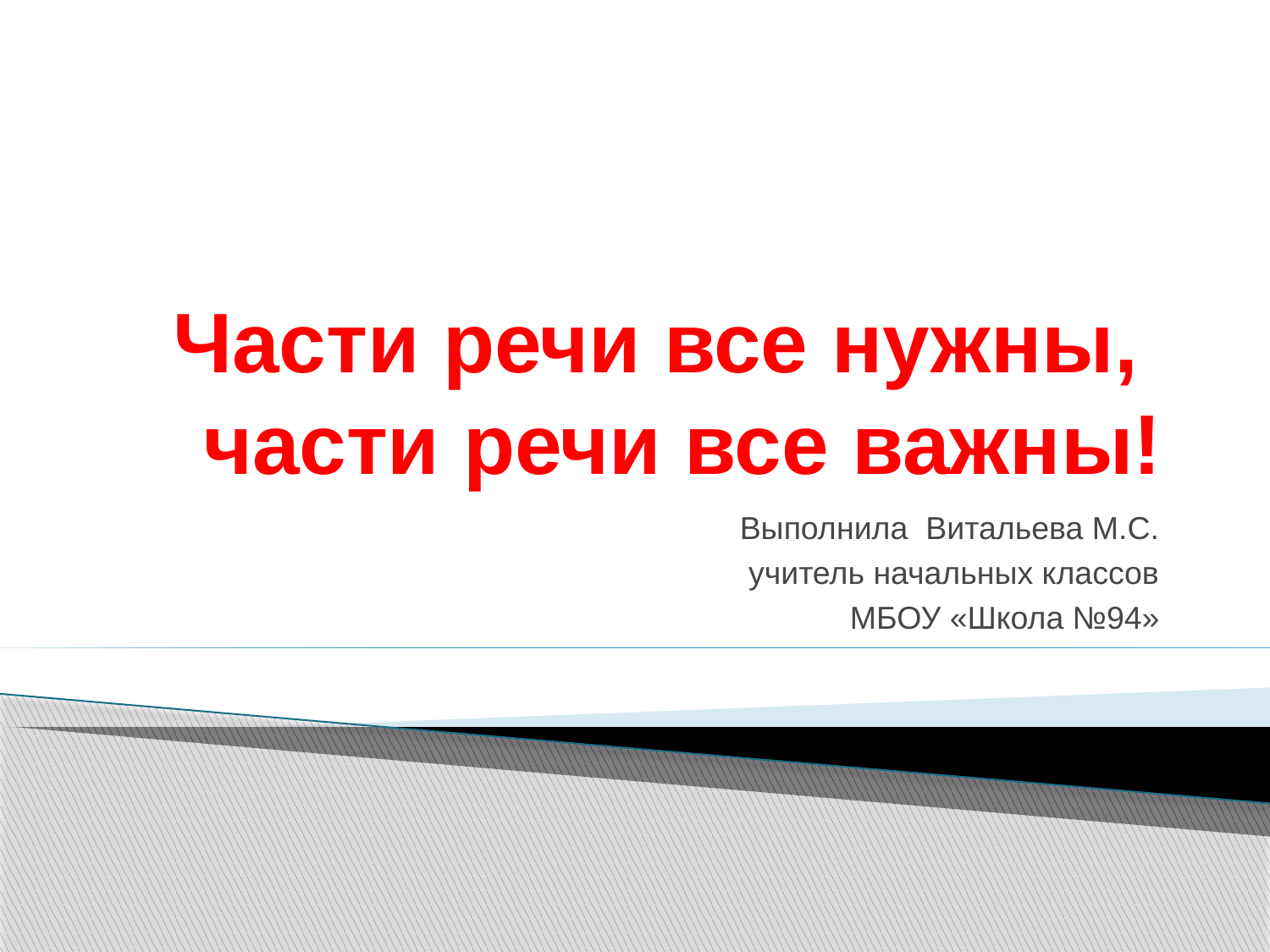

# Части речи все нужны, части речи все важны!
Выполнила  Витальева М.С.
учитель начальных классов
МБОУ «Школа №94»